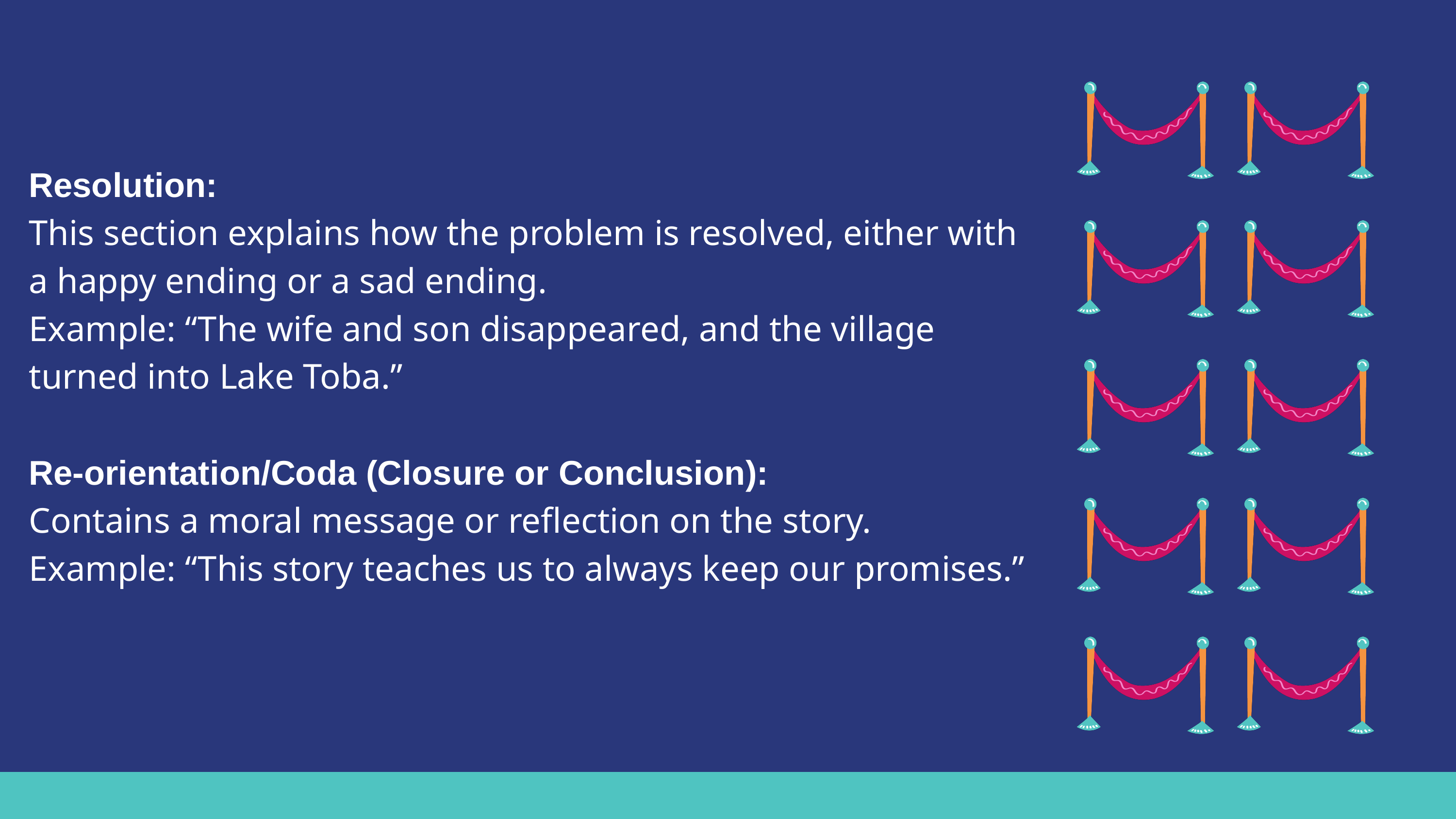

Resolution:
This section explains how the problem is resolved, either with a happy ending or a sad ending.
Example: “The wife and son disappeared, and the village turned into Lake Toba.”

Re-orientation/Coda (Closure or Conclusion):
Contains a moral message or reflection on the story.
Example: “This story teaches us to always keep our promises.”